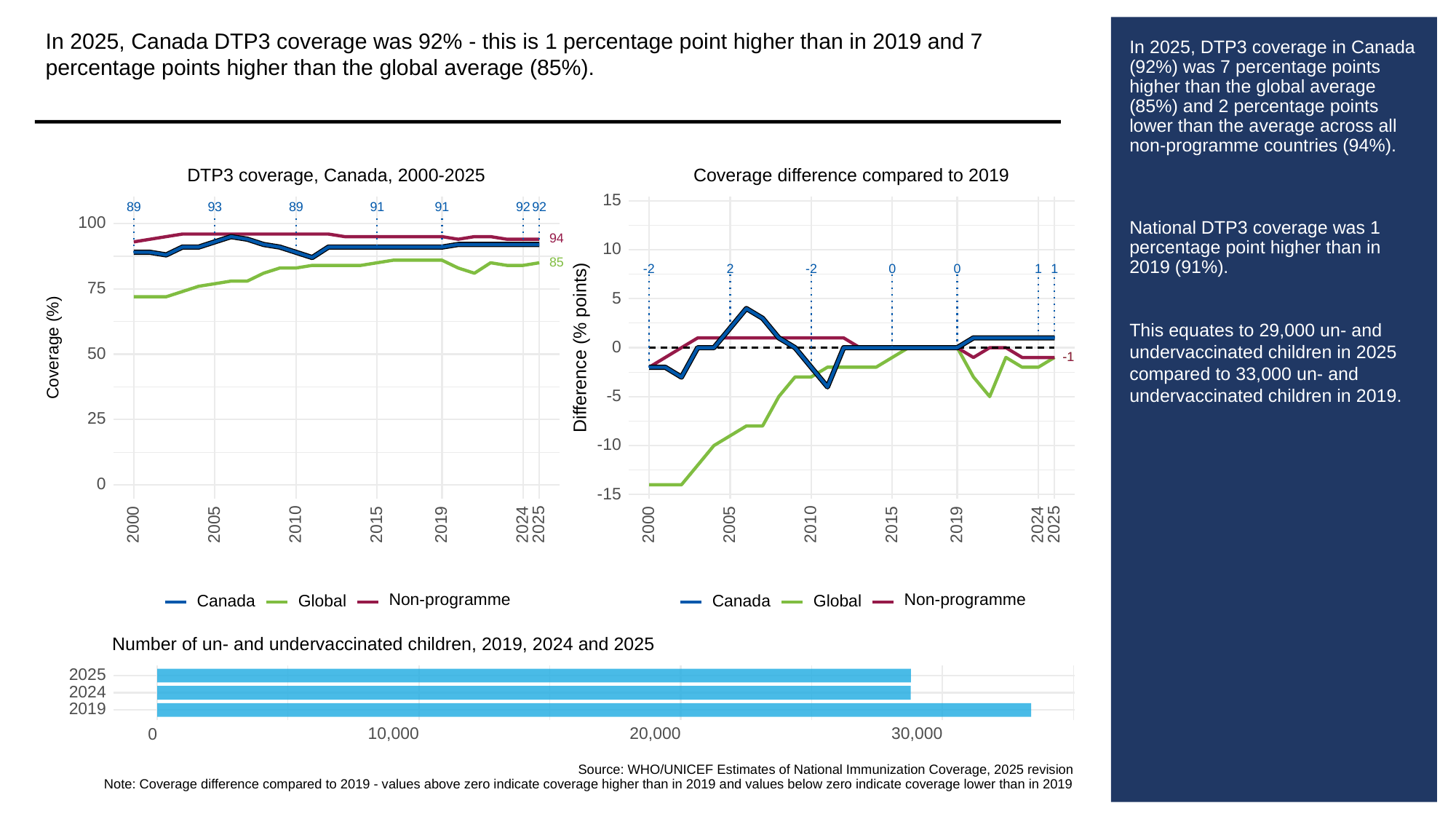

In 2025, Canada DTP3 coverage was 92% - this is 1 percentage point higher than in 2019 and 7 percentage points higher than the global average (85%).
# In 2025, DTP3 coverage in Canada (92%) was 7 percentage points higher than the global average (85%) and 2 percentage points lower than the average across all non-programme countries (94%).

National DTP3 coverage was 1 percentage point higher than in 2019 (91%).

This equates to 29,000 un- and undervaccinated children in 2025 compared to 33,000 un- and undervaccinated children in 2019.

DTP3 coverage, Canada, 2000-2025
Coverage difference compared to 2019
15

93
89
89
91
91
92
92
100

94

10

85

0
0
-2
2
-2
1
1

75

5

Difference (% points)
Coverage (%)
0

50
-1
-1

-5

25

-10

0

-15

2000
2005
2010
2015
2019
2024
2025
2000
2005
2010
2015
2019
2024
2025
Non-programme
Non-programme
Canada
Global
Canada
Global

Number of un- and undervaccinated children, 2019, 2024 and 2025

2025

2024

2019

10,000
20,000
30,000
0
Source: WHO/UNICEF Estimates of National Immunization Coverage, 2025 revision
Note: Coverage difference compared to 2019 - values above zero indicate coverage higher than in 2019 and values below zero indicate coverage lower than in 2019